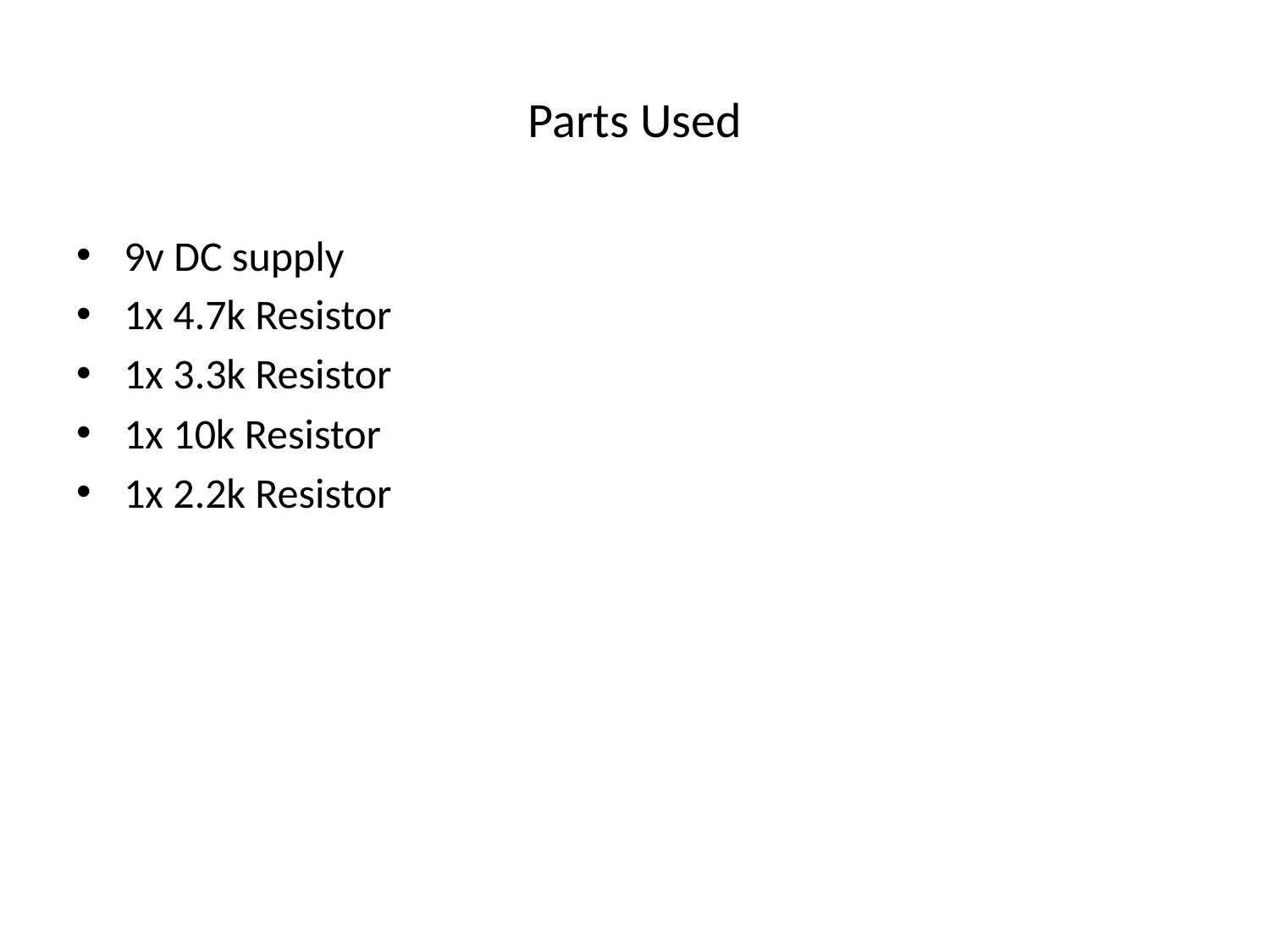

# Parts Used
9v DC supply
1x 4.7k Resistor
1x 3.3k Resistor
1x 10k Resistor
1x 2.2k Resistor